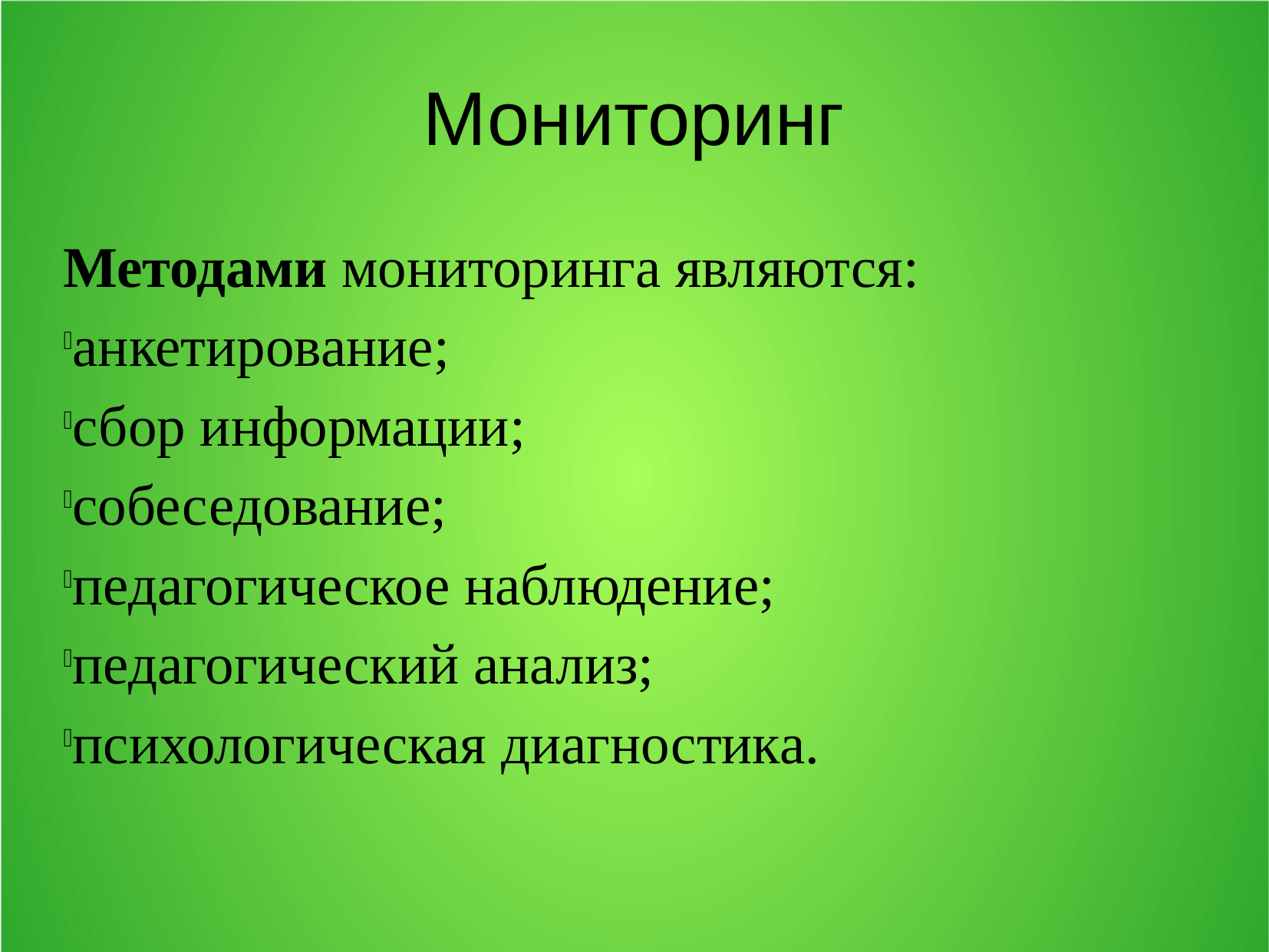

Мониторинг
Методами мониторинга являются:
анкетирование;
сбор информации;
собеседование;
педагогическое наблюдение;
педагогический анализ;
психологическая диагностика.